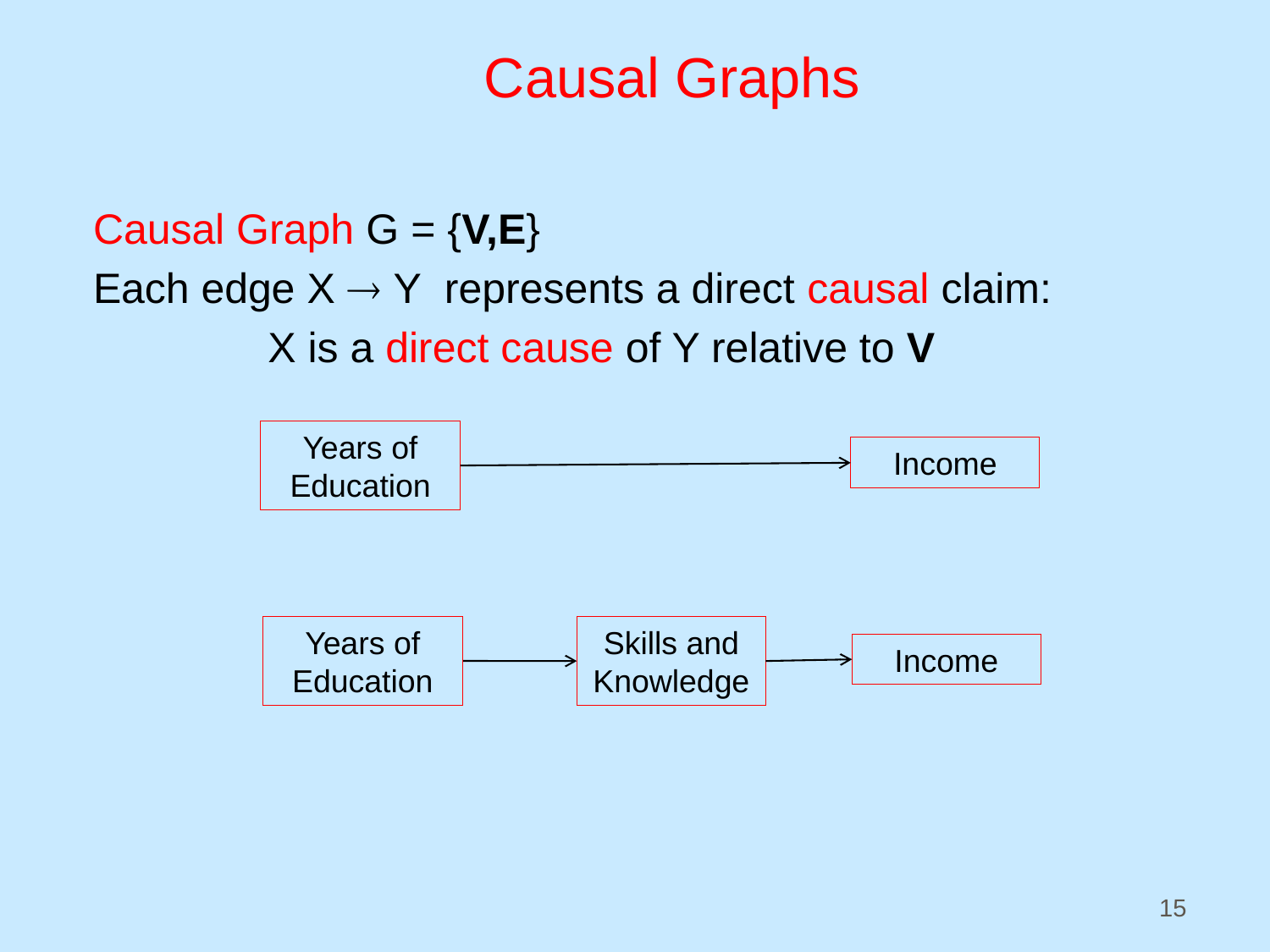

Causal Graphs
Causal Graph G = {V,E}
Each edge X → Y  represents a direct causal claim:
		X is a direct cause of Y relative to V
Years of Education
Income
Years of Education
Skills and Knowledge
Income
15